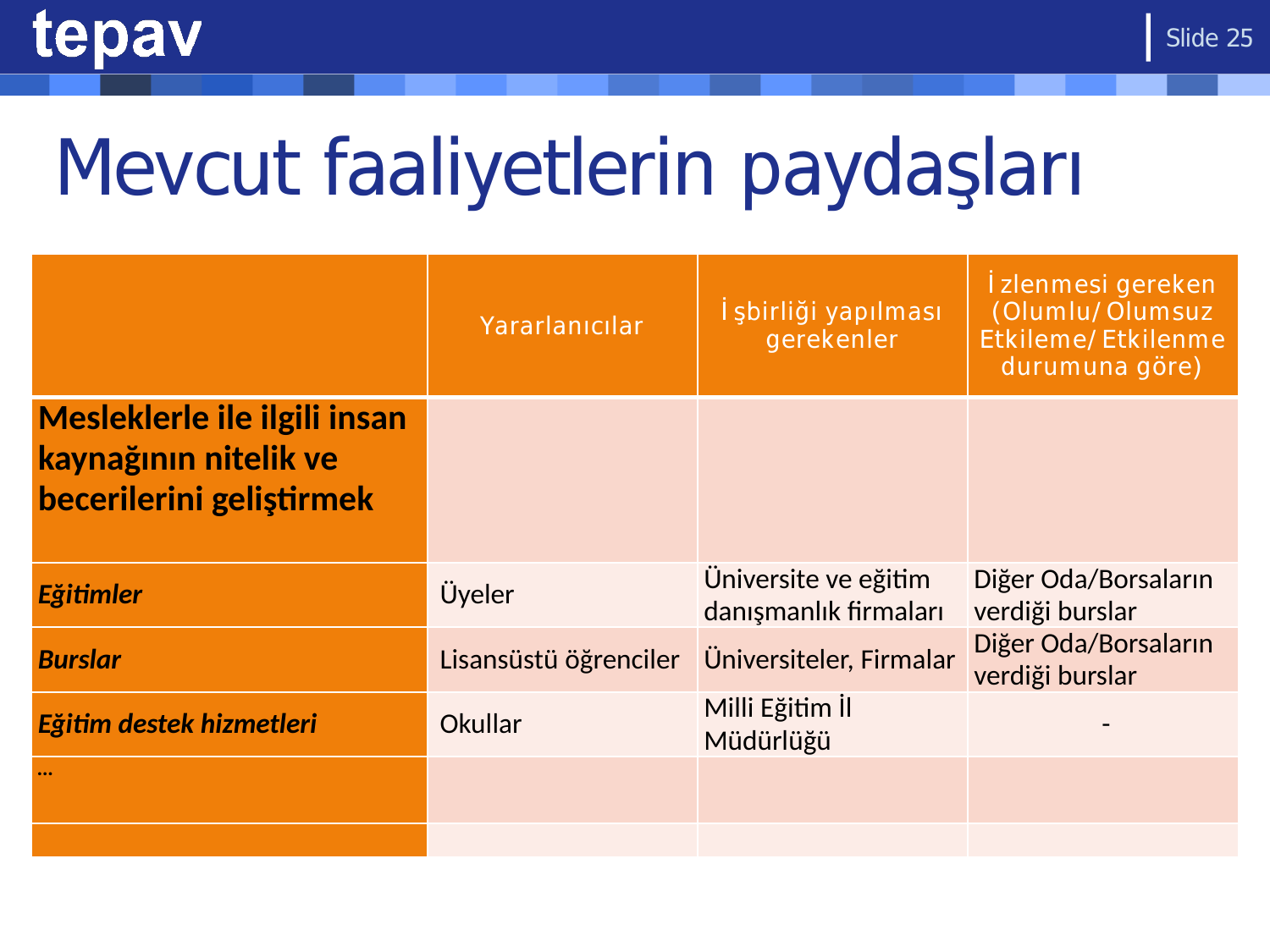

Slide 25
# Mevcut faaliyetlerin paydaşları
|  | Yararlanıcılar | İşbirliği yapılması gerekenler | İzlenmesi gereken (Olumlu/Olumsuz Etkileme/Etkilenme durumuna göre) |
| --- | --- | --- | --- |
| Mesleklerle ile ilgili insan kaynağının nitelik ve becerilerini geliştirmek |  |  |  |
| Eğitimler | Üyeler | Üniversite ve eğitim danışmanlık firmaları | Diğer Oda/Borsaların verdiği burslar |
| Burslar | Lisansüstü öğrenciler | Üniversiteler, Firmalar | Diğer Oda/Borsaların verdiği burslar |
| Eğitim destek hizmetleri | Okullar | Milli Eğitim İl Müdürlüğü | - |
| … |  |  |  |
|  |  |  |  |